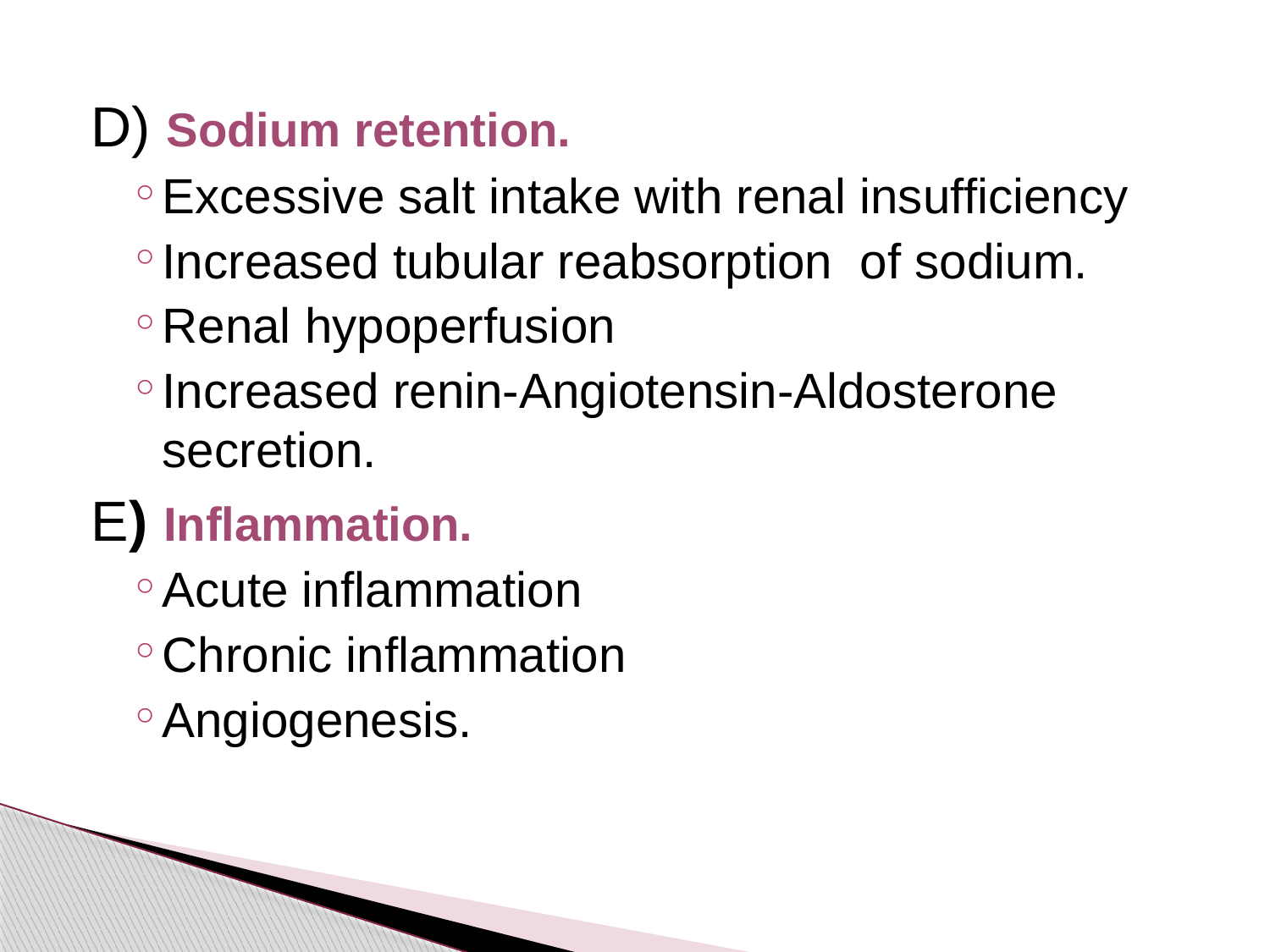

D) Sodium retention.
Excessive salt intake with renal insufficiency
Increased tubular reabsorption  of sodium.
Renal hypoperfusion
Increased renin-Angiotensin-Aldosterone secretion.
E) Inflammation.
Acute inflammation
Chronic inflammation
Angiogenesis.